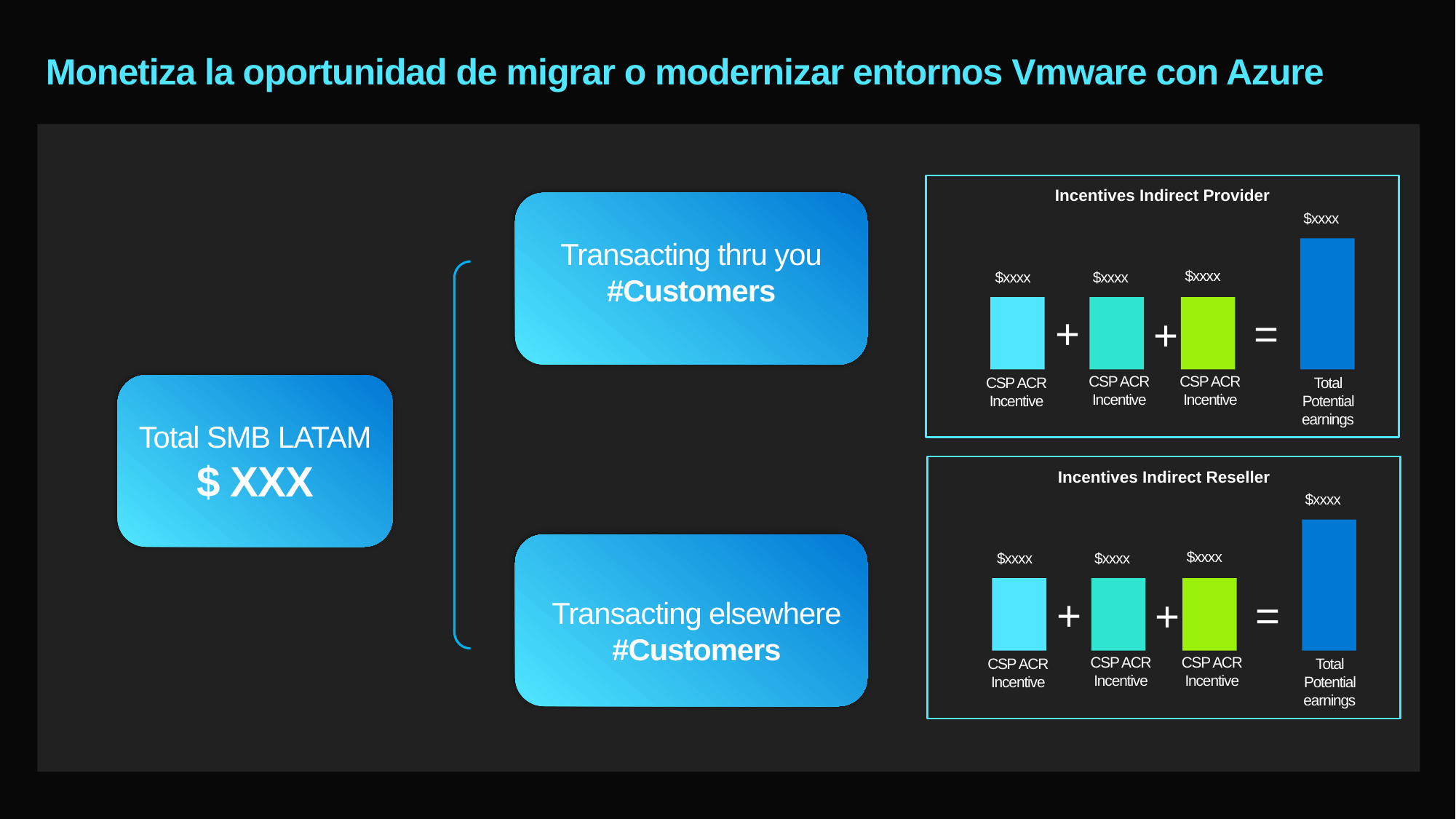

# Monetiza la oportunidad de migrar o modernizar entornos Vmware con Azure

Incentives Indirect Provider
Transacting thru you
#Partners
$XXX

$xxxx
Transacting thru you
#Customers

$xxxx
$xxxx
$xxxx

+
=
+
CSP ACR
Incentive
CSP ACR
Incentive
Total Potential earnings
CSP ACR
Incentive

Total SMB LATAM
$ XXX
Incentives Indirect Reseller
$xxxx

$xxxx
$xxxx
$xxxx

+
=
+
Transacting elsewhere
#Customers
CSP ACR
Incentive
CSP ACR
Incentive
Total Potential earnings
CSP ACR
Incentive